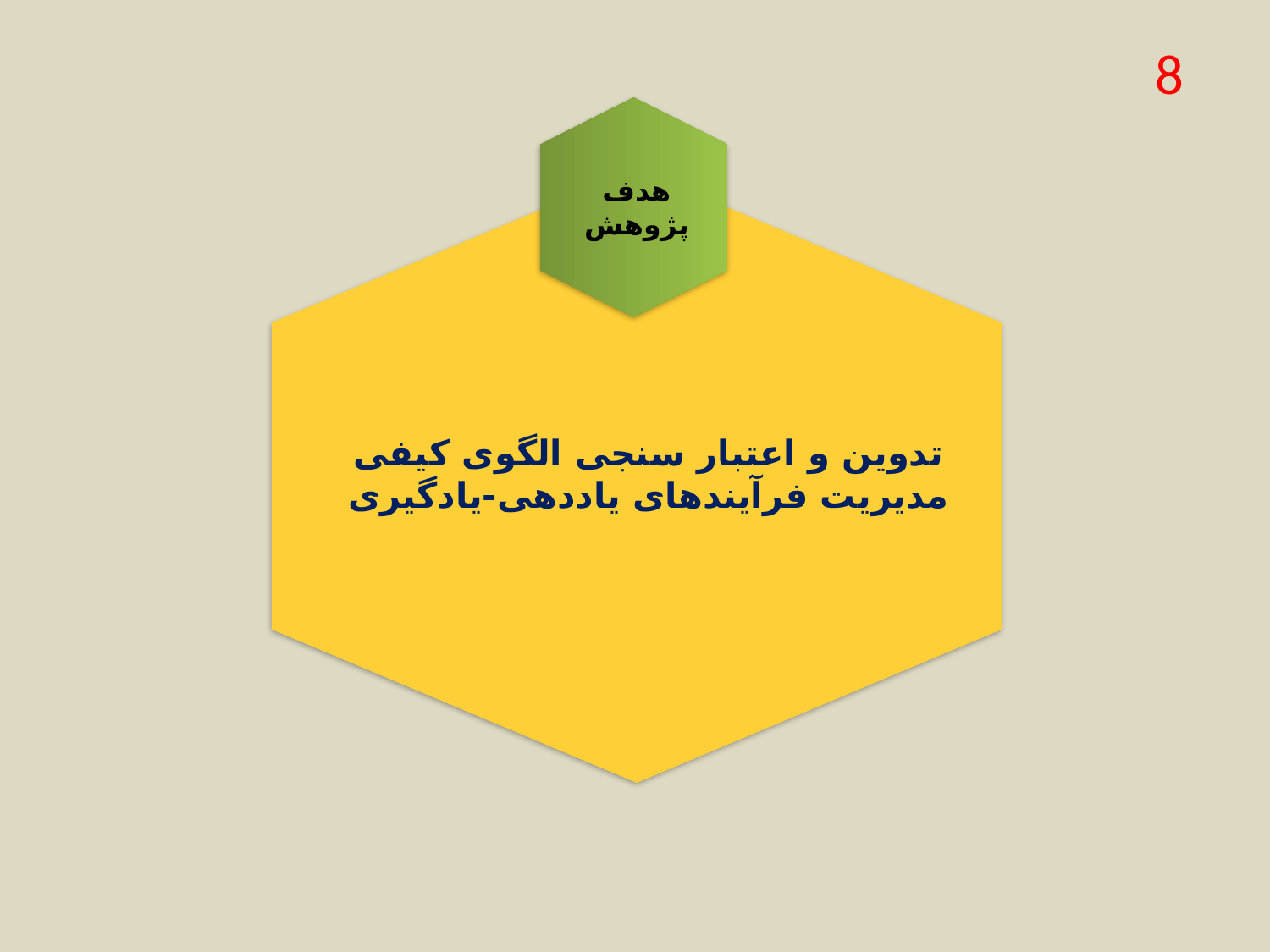

8

هدف پژوهش

تدوین و اعتبار سنجی الگوی کیفی مدیریت فرآیندهای یاددهی-یادگیری